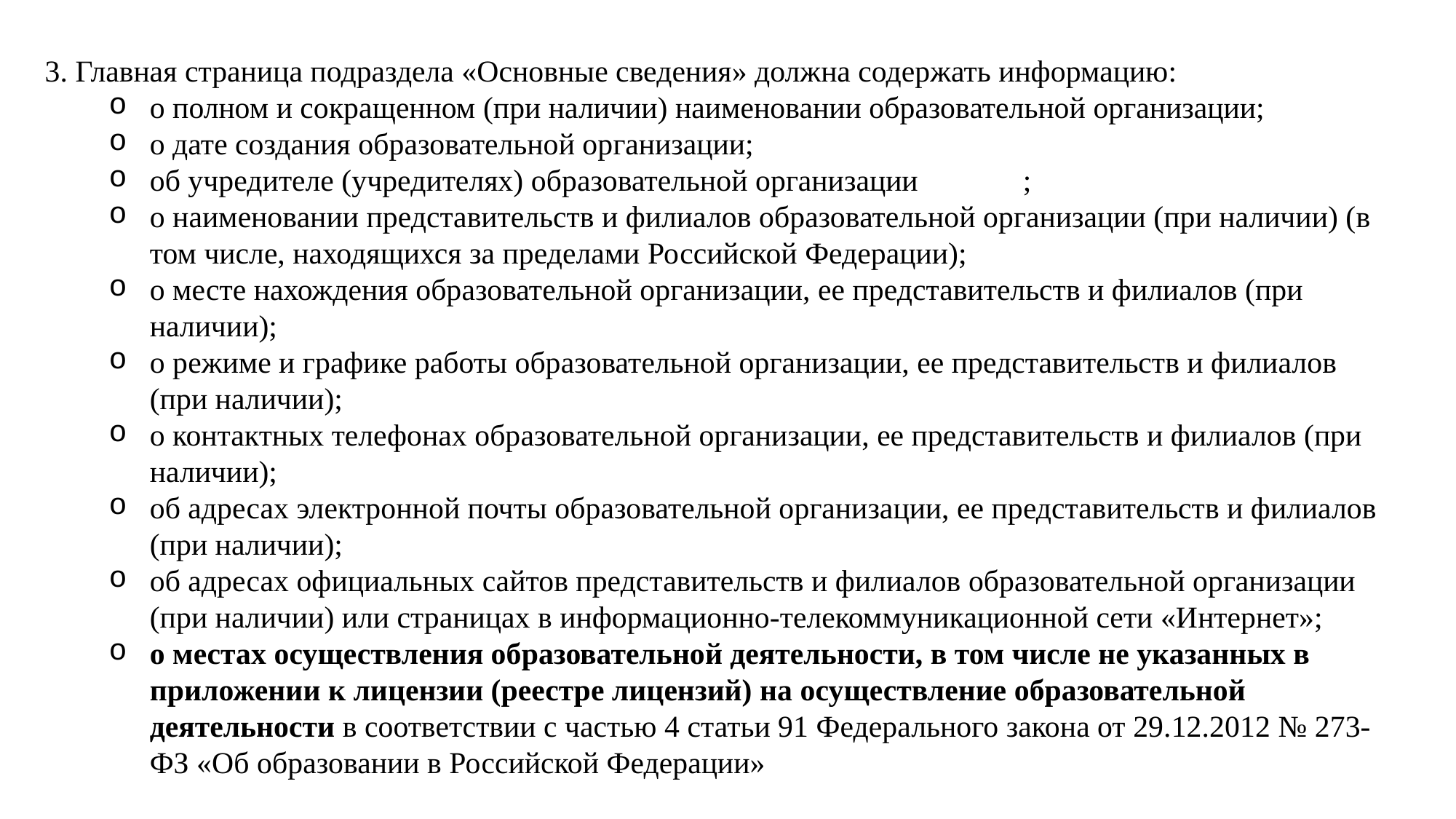

3. Главная страница подраздела «Основные сведения» должна содержать информацию:
о полном и сокращенном (при наличии) наименовании образовательной организации;
о дате создания образовательной организации;
об учредителе (учредителях) образовательной организации	;
о наименовании представительств и филиалов образовательной организации (при наличии) (в том числе, находящихся за пределами Российской Федерации);
о месте нахождения образовательной организации, ее представительств и филиалов (при наличии);
о режиме и графике работы образовательной организации, ее представительств и филиалов (при наличии);
о контактных телефонах образовательной организации, ее представительств и филиалов (при наличии);
об адресах электронной почты образовательной организации, ее представительств и филиалов (при наличии);
об адресах официальных сайтов представительств и филиалов образовательной организации (при наличии) или страницах в информационно-телекоммуникационной сети «Интернет»;
о местах осуществления образовательной деятельности, в том числе не указанных в приложении к лицензии (реестре лицензий) на осуществление образовательной деятельности в соответствии с частью 4 статьи 91 Федерального закона от 29.12.2012 № 273-ФЗ «Об образовании в Российской Федерации»